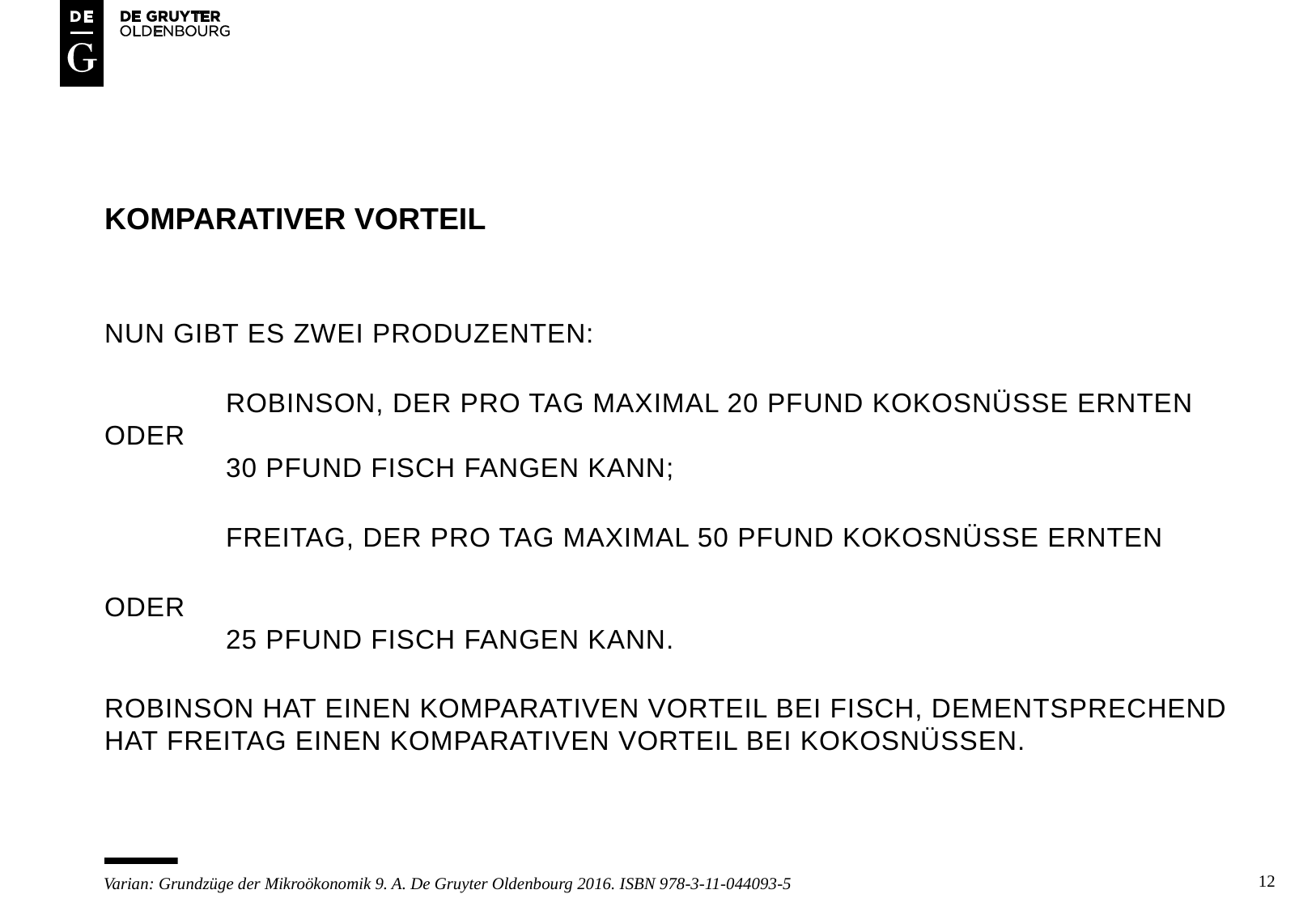

# KOMPARATIVER VORTEIL
NUN GIBT ES ZWEI PRODUZENTEN:
	robinson, der pro tag maximal 20 pfund kokosnüsse ernten oder
	30 pfund fisch fangen kann;
	Freitag, der pro tag maximal 50 pfund kokosnüsse ernten
oder
	25 pfund fisch fangen kann.
Robinson hat einen komparativen vorteil bei fisch, dementsprechend hat Freitag einen komparativen vorteil bei kokosnüssen.

12
Varian: Grundzüge der Mikroökonomik 9. A. De Gruyter Oldenbourg 2016. ISBN 978-3-11-044093-5